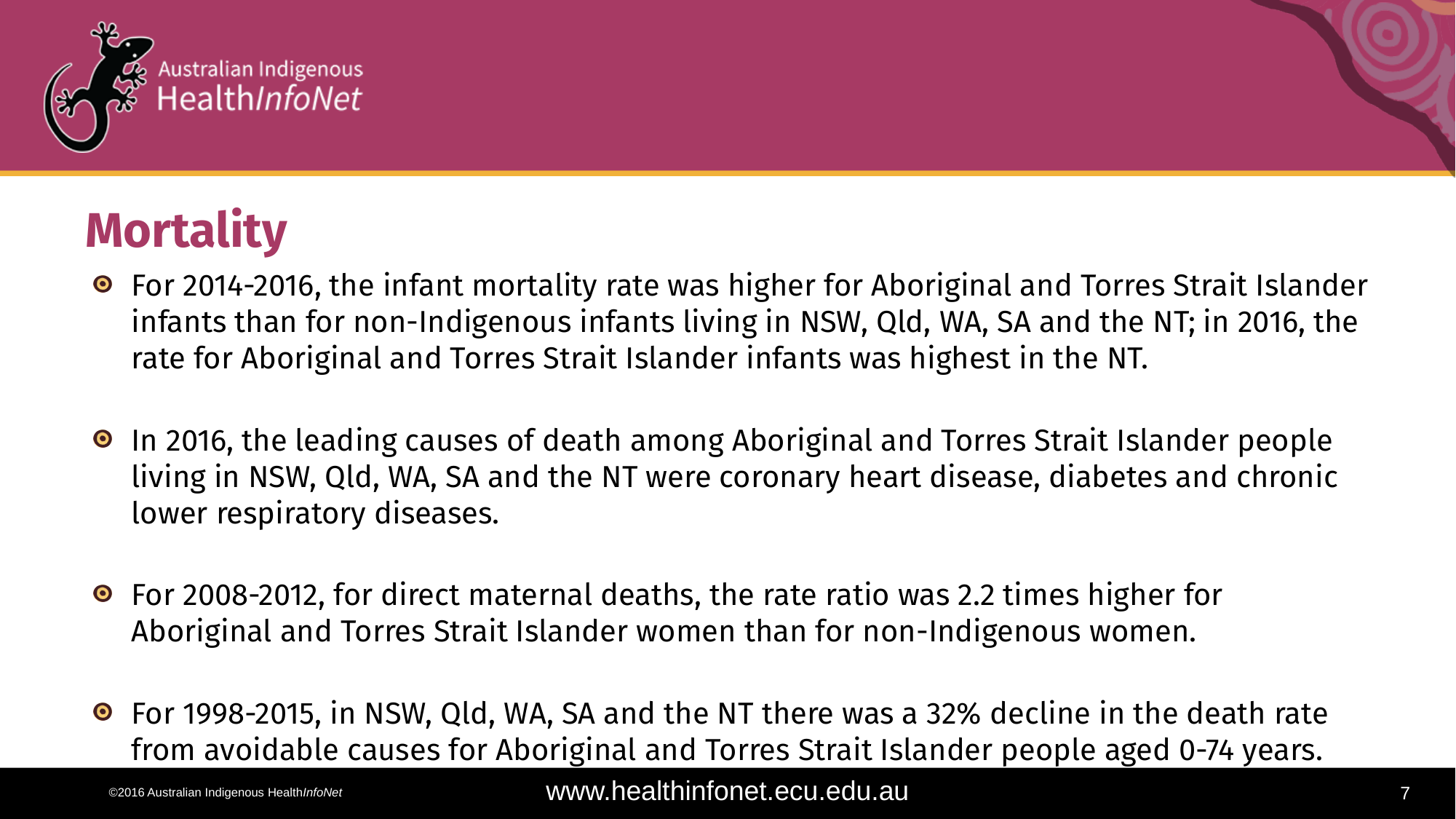

# Mortality
For 2014-2016, the infant mortality rate was higher for Aboriginal and Torres Strait Islander infants than for non-Indigenous infants living in NSW, Qld, WA, SA and the NT; in 2016, the rate for Aboriginal and Torres Strait Islander infants was highest in the NT.
In 2016, the leading causes of death among Aboriginal and Torres Strait Islander people living in NSW, Qld, WA, SA and the NT were coronary heart disease, diabetes and chronic lower respiratory diseases.
For 2008-2012, for direct maternal deaths, the rate ratio was 2.2 times higher for Aboriginal and Torres Strait Islander women than for non-Indigenous women.
For 1998-2015, in NSW, Qld, WA, SA and the NT there was a 32% decline in the death rate from avoidable causes for Aboriginal and Torres Strait Islander people aged 0-74 years.